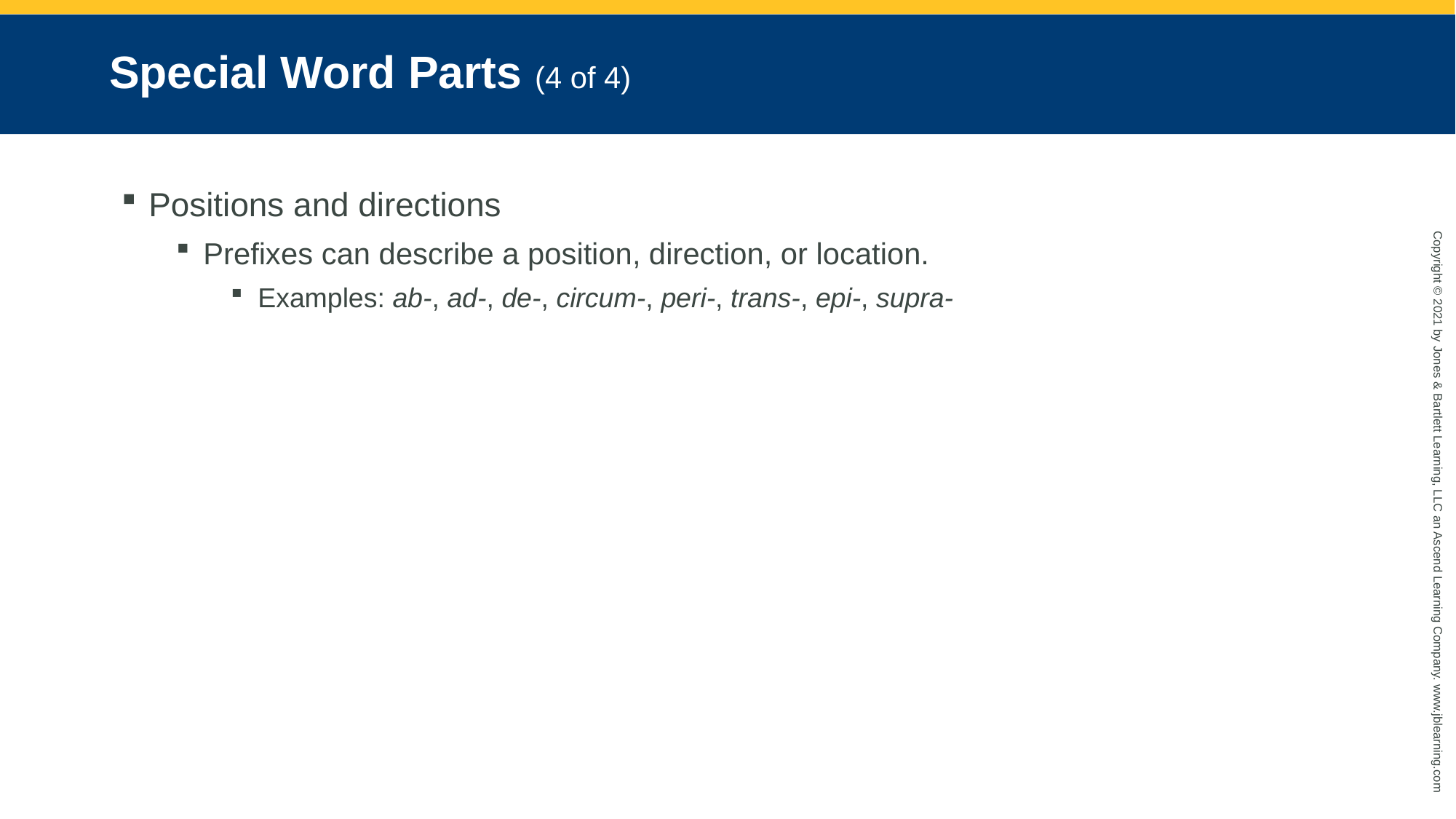

# Special Word Parts (4 of 4)
Positions and directions
Prefixes can describe a position, direction, or location.
Examples: ab-, ad-, de-, circum-, peri-, trans-, epi-, supra-